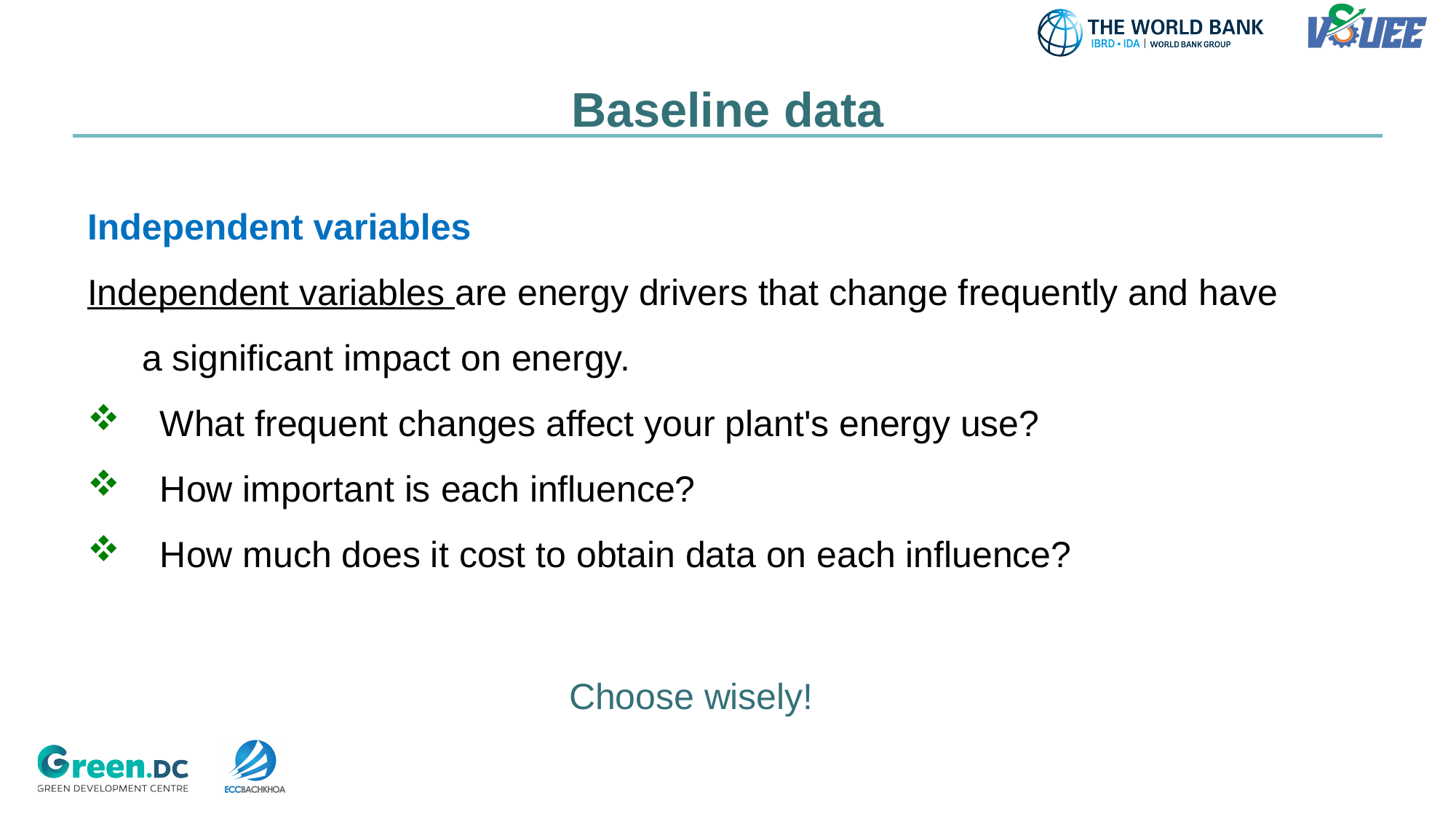

# Baseline data
Independent variables
Independent variables are energy drivers that change frequently and have a significant impact on energy.
What frequent changes affect your plant's energy use?
How important is each influence?
How much does it cost to obtain data on each influence?

Choose wisely!